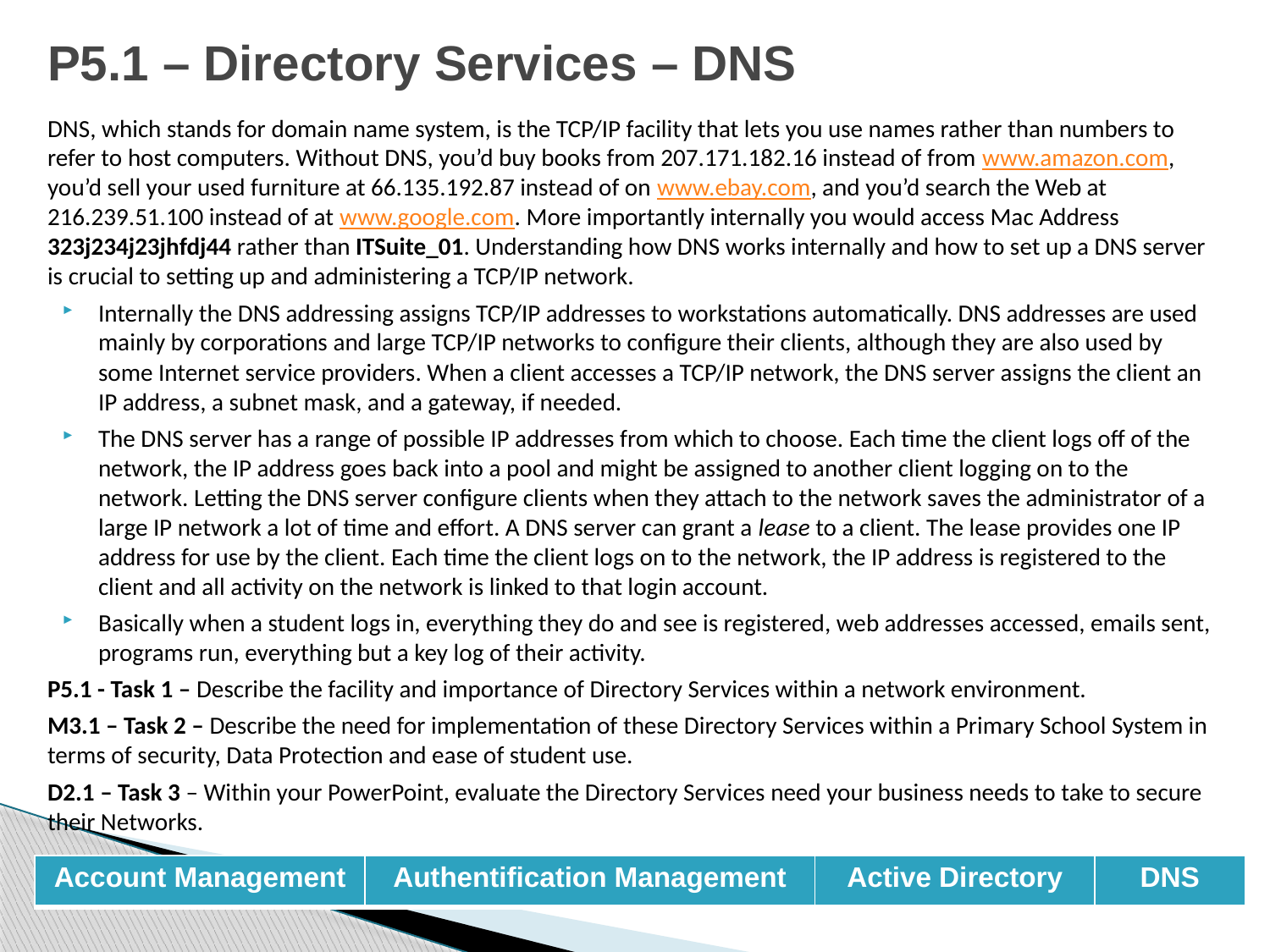

# P5.1 – Directory Services – DNS
DNS, which stands for domain name system, is the TCP/IP facility that lets you use names rather than numbers to refer to host computers. Without DNS, you’d buy books from 207.171.182.16 instead of from www.amazon.com, you’d sell your used furniture at 66.135.192.87 instead of on www.ebay.com, and you’d search the Web at 216.239.51.100 instead of at www.google.com. More importantly internally you would access Mac Address 323j234j23jhfdj44 rather than ITSuite_01. Understanding how DNS works internally and how to set up a DNS server is crucial to setting up and administering a TCP/IP network.
Internally the DNS addressing assigns TCP/IP addresses to workstations automatically. DNS addresses are used mainly by corporations and large TCP/IP networks to configure their clients, although they are also used by some Internet service providers. When a client accesses a TCP/IP network, the DNS server assigns the client an IP address, a subnet mask, and a gateway, if needed.
The DNS server has a range of possible IP addresses from which to choose. Each time the client logs off of the network, the IP address goes back into a pool and might be assigned to another client logging on to the network. Letting the DNS server configure clients when they attach to the network saves the administrator of a large IP network a lot of time and effort. A DNS server can grant a lease to a client. The lease provides one IP address for use by the client. Each time the client logs on to the network, the IP address is registered to the client and all activity on the network is linked to that login account.
Basically when a student logs in, everything they do and see is registered, web addresses accessed, emails sent, programs run, everything but a key log of their activity.
P5.1 - Task 1 – Describe the facility and importance of Directory Services within a network environment.
M3.1 – Task 2 – Describe the need for implementation of these Directory Services within a Primary School System in terms of security, Data Protection and ease of student use.
D2.1 – Task 3 – Within your PowerPoint, evaluate the Directory Services need your business needs to take to secure their Networks.
| Account Management | Authentification Management | Active Directory | DNS |
| --- | --- | --- | --- |